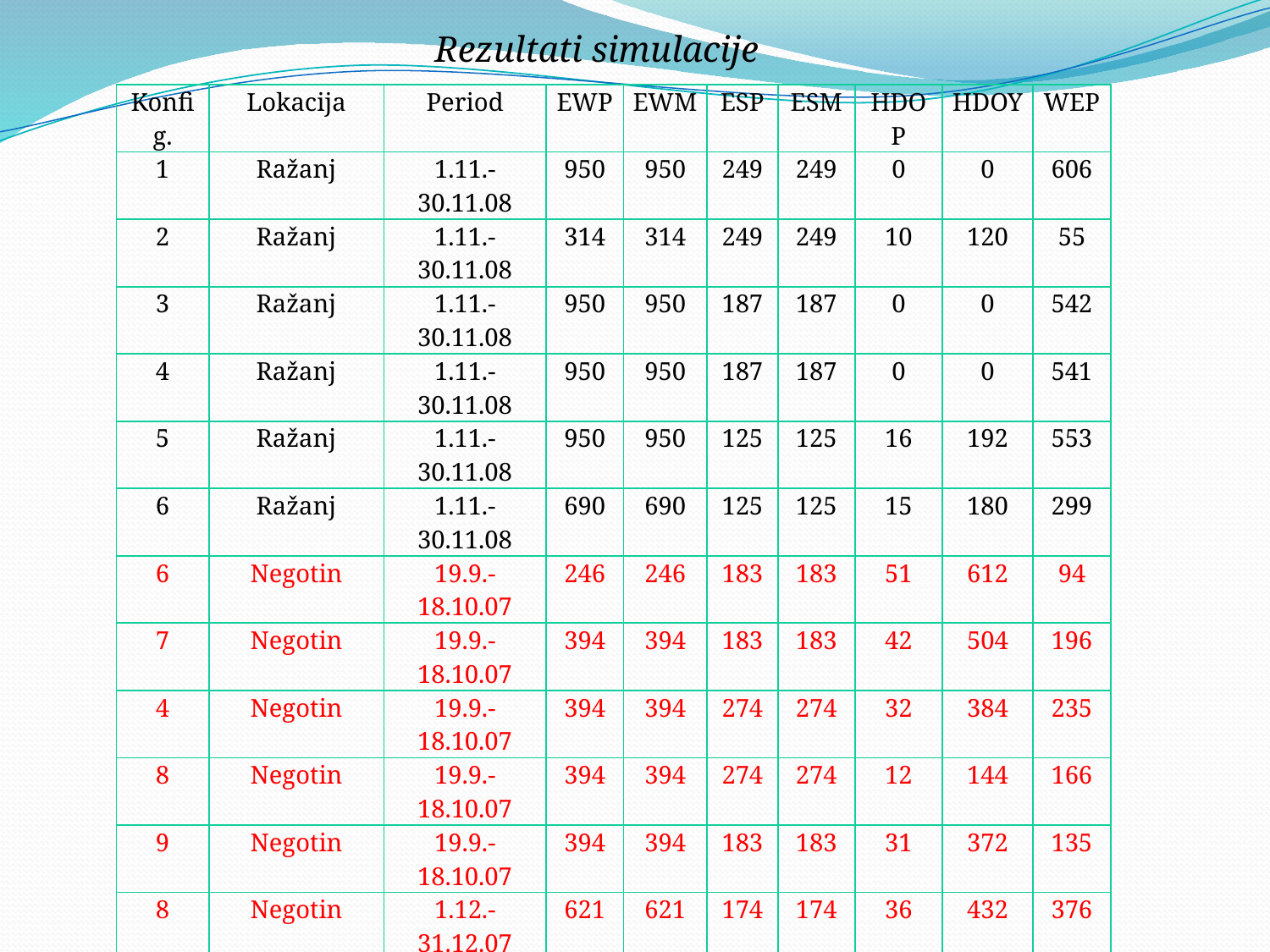

Rezultati simulacije
| Konfig. | Lokacija | Period | EWP | EWM | ESP | ESM | HDOP | HDOY | WEP |
| --- | --- | --- | --- | --- | --- | --- | --- | --- | --- |
| 1 | Ražanj | 1.11.-30.11.08 | 950 | 950 | 249 | 249 | 0 | 0 | 606 |
| 2 | Ražanj | 1.11.-30.11.08 | 314 | 314 | 249 | 249 | 10 | 120 | 55 |
| 3 | Ražanj | 1.11.-30.11.08 | 950 | 950 | 187 | 187 | 0 | 0 | 542 |
| 4 | Ražanj | 1.11.-30.11.08 | 950 | 950 | 187 | 187 | 0 | 0 | 541 |
| 5 | Ražanj | 1.11.-30.11.08 | 950 | 950 | 125 | 125 | 16 | 192 | 553 |
| 6 | Ražanj | 1.11.-30.11.08 | 690 | 690 | 125 | 125 | 15 | 180 | 299 |
| 6 | Negotin | 19.9.-18.10.07 | 246 | 246 | 183 | 183 | 51 | 612 | 94 |
| 7 | Negotin | 19.9.-18.10.07 | 394 | 394 | 183 | 183 | 42 | 504 | 196 |
| 4 | Negotin | 19.9.-18.10.07 | 394 | 394 | 274 | 274 | 32 | 384 | 235 |
| 8 | Negotin | 19.9.-18.10.07 | 394 | 394 | 274 | 274 | 12 | 144 | 166 |
| 9 | Negotin | 19.9.-18.10.07 | 394 | 394 | 183 | 183 | 31 | 372 | 135 |
| 8 | Negotin | 1.12.-31.12.07 | 621 | 621 | 174 | 174 | 36 | 432 | 376 |
| 10 | Negotin | 1.12.-31.12.07 | 621 | 621 | 174 | 174 | 22 | 264 | 333 |
| 11 | Negotin | 1.12.-31.12.07 | 621 | 621 | 174 | 174 | 12 | 144 | 323 |
| 12 | Negotin | 1.12.-31.12.07 | 507 | 507 | 174 | 174 | 28 | 336 | 246 |
| 12 | Negotin | 1.5.-30.6.08 | 577 | 288.5 | 866 | 433 | 0 | 0 | 115.5 |
| 12 | Negotin | 1.3.-31.03.08 | 554 | 554 | 369 | 369 | 0 | 0 | 310 |
| 12 | Negotin | 19.9.-18.10.07 | 246 | 246 | 274 | 274 | 30 | 360 | 124 |
| 11 | Negotin | 1.5.-30.6.08 | 999 | 499.5 | 866 | 433 | 0 | 0 | 327.5 |
| 11 | Negotin | 1.3.-31.03.08 | 855 | 855 | 369 | 369 | 0 | 0 | 612 |
| 11 | Negotin | 19.9.-18.10.07 | 394 | 394 | 274 | 274 | 16 | 192 | 186 |
| 13 | Negotin | 19.9.-18.10.07 | 394 | 394 | 274 | 274 | 8 | 96 | 183 |
| 13 | Negotin | 1.12.-31.12.07 | 621 | 621 | 174 | 174 | 12 | 144 | 334 |
| 14 | Veliko Gradiste | 1.9.-31.10.07 | 318 | 159 | 545 | 272 | 35 | 210 | 26 |
| 14 | Veliko Gradiste | 1.1.-31.1.08 | 463 | 463 | 184 | 184 | 13 | 156 | 201 |
| 14 | Veliko Gradiste | 1.3.-31.3.08 | 222 | 222 | 378 | 378 | 7 | 72 | 55 |
| 14 | Veliko Gradiste | 1.5.-30.6.08 | 321 | 150.5 | 879 | 439 | 14 | 84 | 60 |
| 14 | Veliko Gradiste | 1.11.-30.11.08 | 556 | 556 | 195 | 195 | 7 | 84 | 226 |